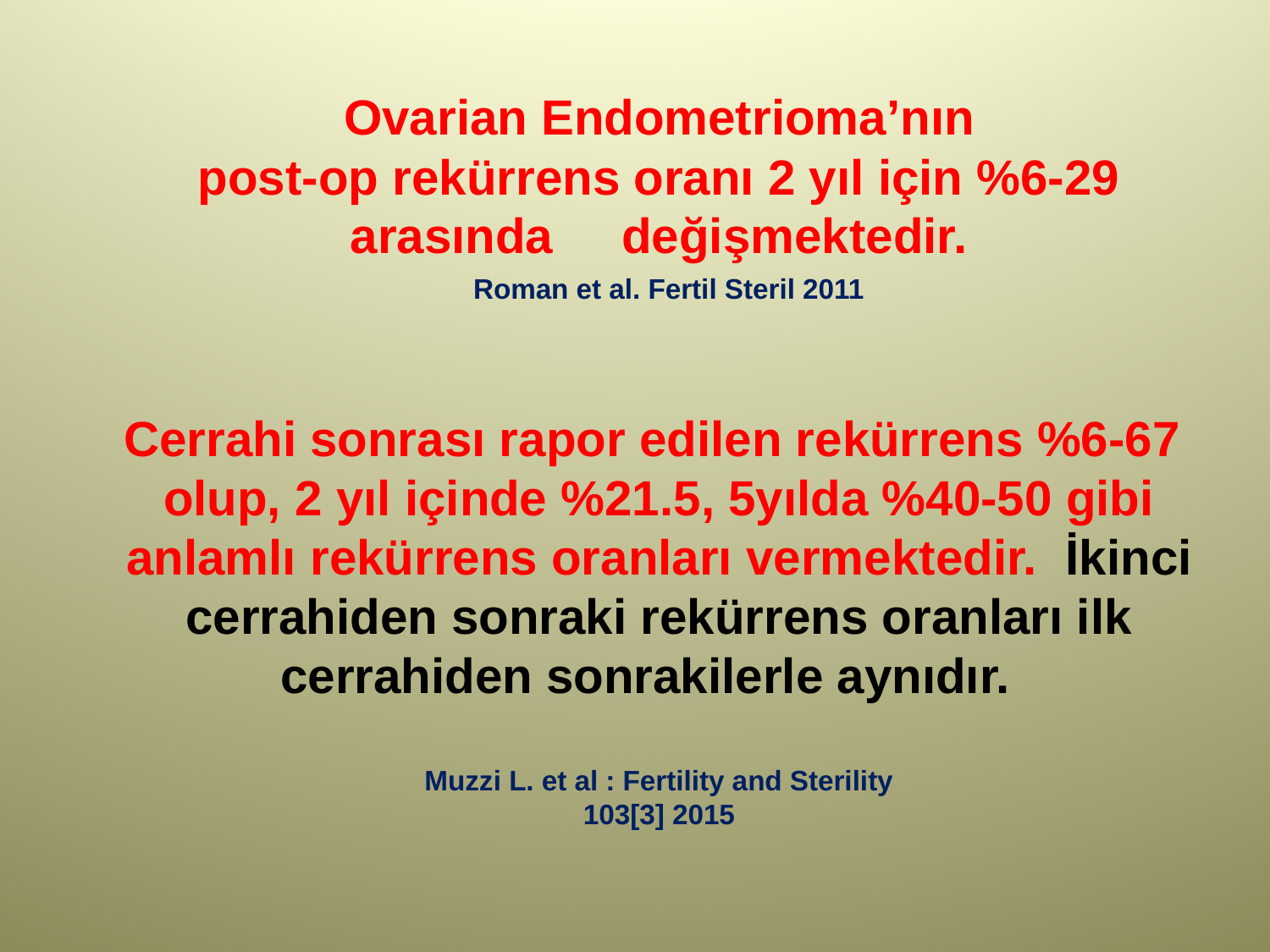

# Ovarian Endometrioma’nın post-op rekürrens oranı 2 yıl için %6-29 arasında     değişmektedir. Roman et al. Fertil Steril 2011 Cerrahi sonrası rapor edilen rekürrens %6-67  olup, 2 yıl içinde %21.5, 5yılda %40-50 gibi anlamlı rekürrens oranları vermektedir.  İkinci cerrahiden sonraki rekürrens oranları ilk cerrahiden sonrakilerle aynıdır. Muzzi L. et al : Fertility and Sterility 103[3] 2015